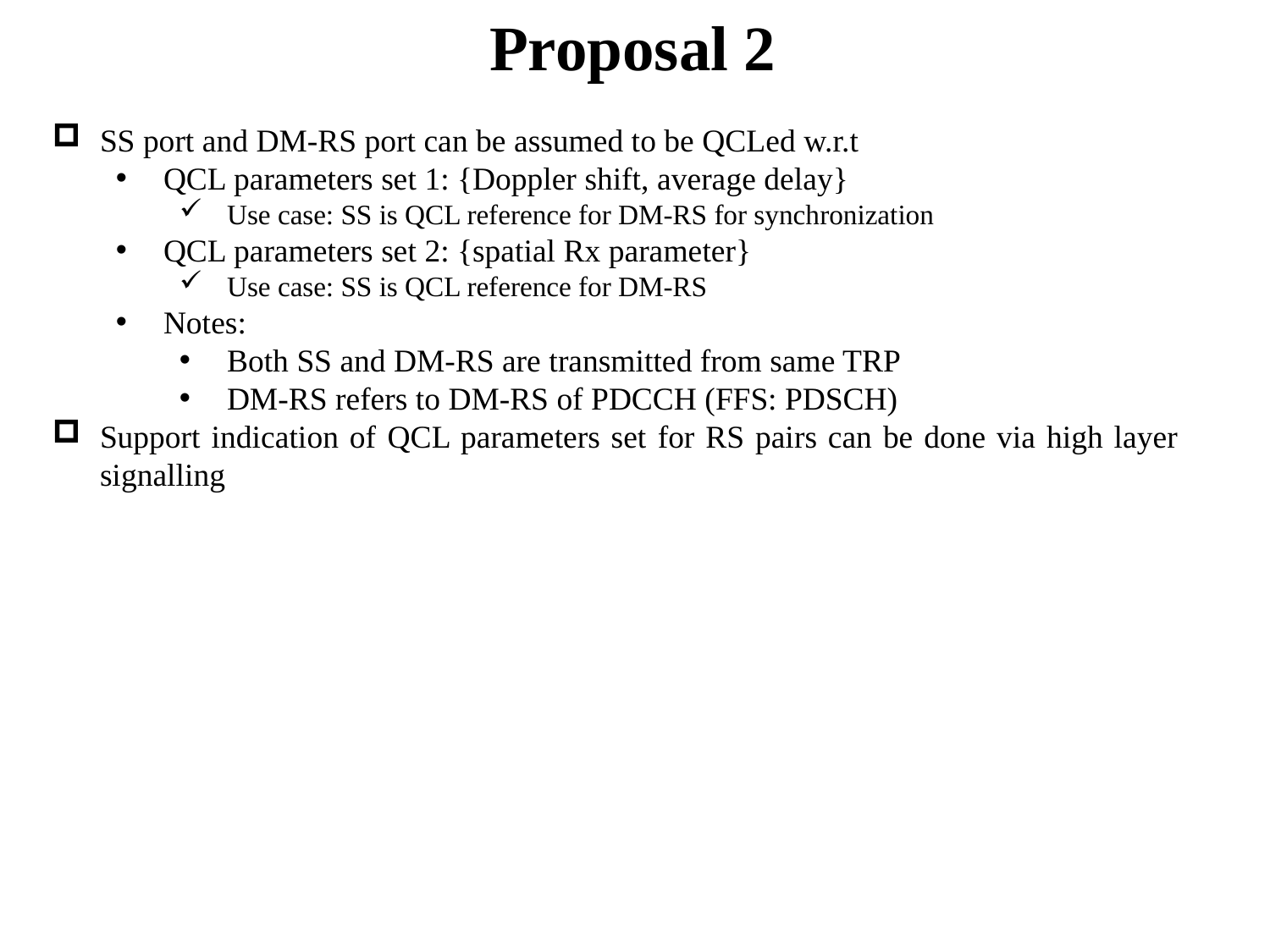

# Proposal 2
SS port and DM-RS port can be assumed to be QCLed w.r.t
QCL parameters set 1: {Doppler shift, average delay}
Use case: SS is QCL reference for DM-RS for synchronization
QCL parameters set 2: {spatial Rx parameter}
Use case: SS is QCL reference for DM-RS
Notes:
Both SS and DM-RS are transmitted from same TRP
DM-RS refers to DM-RS of PDCCH (FFS: PDSCH)
Support indication of QCL parameters set for RS pairs can be done via high layer signalling